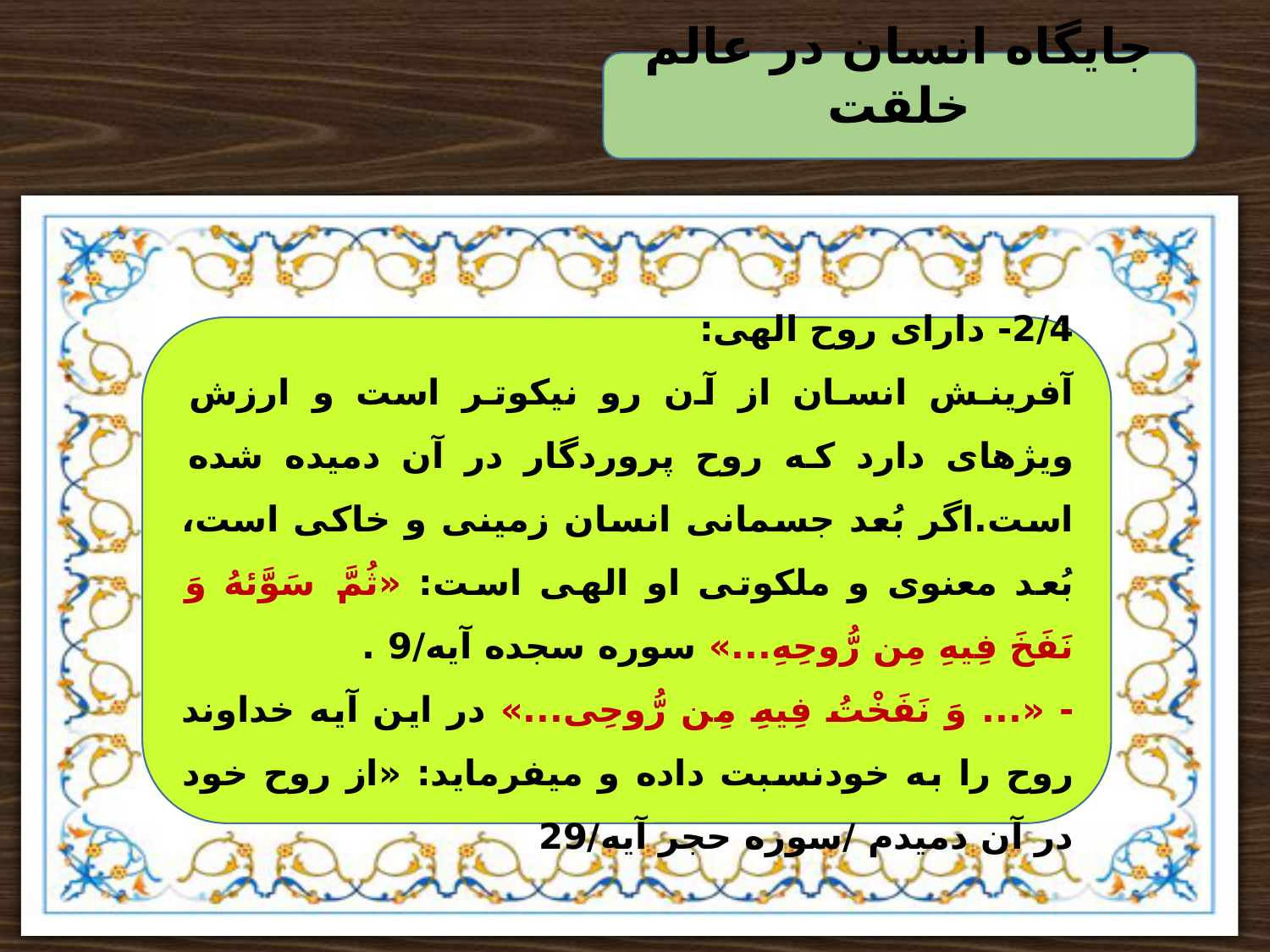

جایگاه انسان در عالم خلقت

2/4- دارای روح الهی:
آفرینش انسان از آن رو نیکوتر است و ارزش ویژهای دارد که روح پروردگار در آن دمیده شده است.اگر بُعد جسمانی انسان زمینی و خاکی است، بُعد معنوی و ملکوتی او الهی است: «ثُمَّ سَوَّئهُ وَ نَفَخَ فِيهِ مِن رُّوحِهِ...» سوره سجده آیه/9 .
- «... وَ نَفَخْتُ فِيهِ مِن رُّوحِى...» در این آیه خداوند روح را به خودنسبت داده و میفرماید: «از روح خود در آن دمیدم /سوره حجر آیه/29